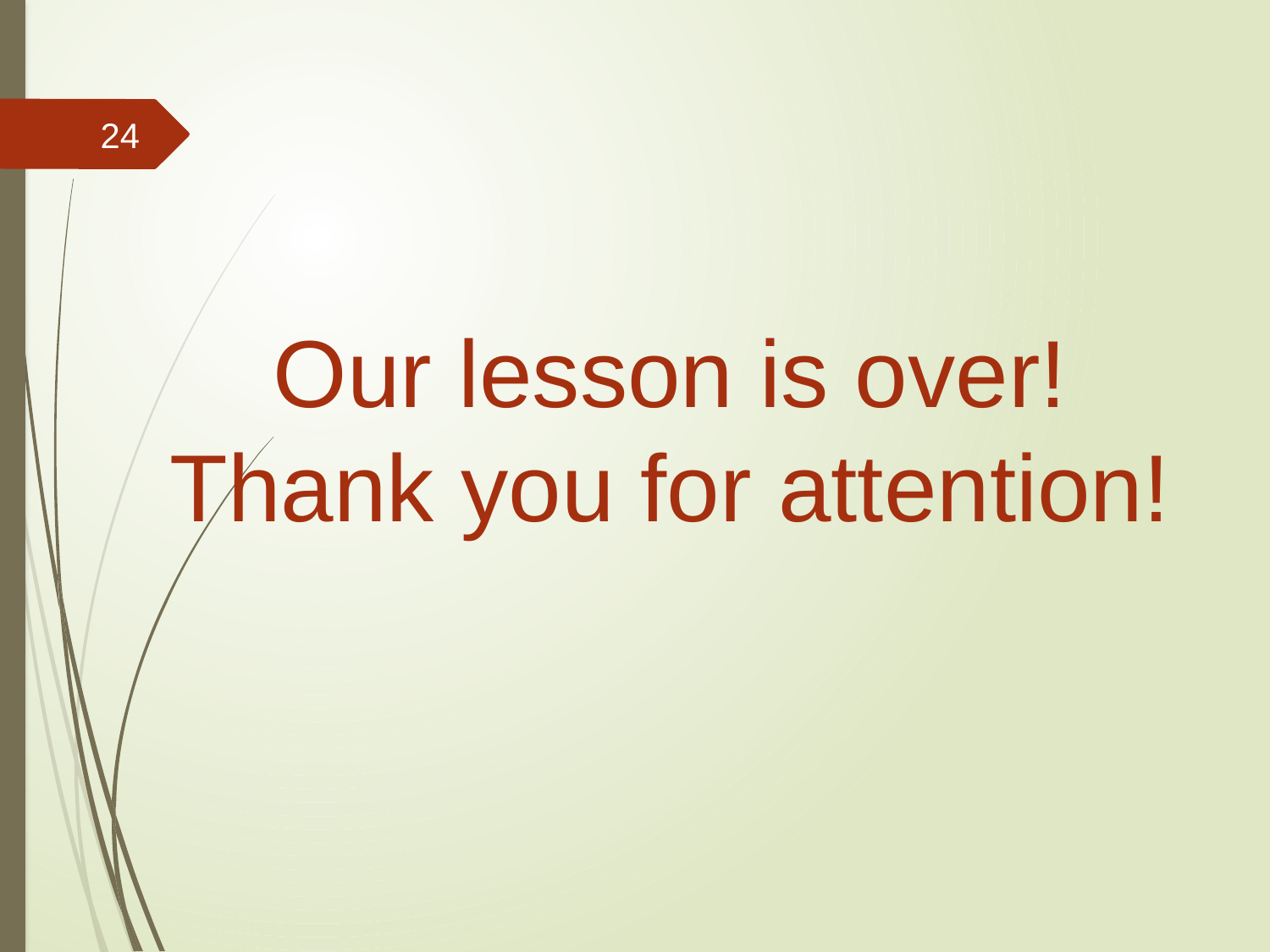

24
Our lesson is over!
Thank you for attention!